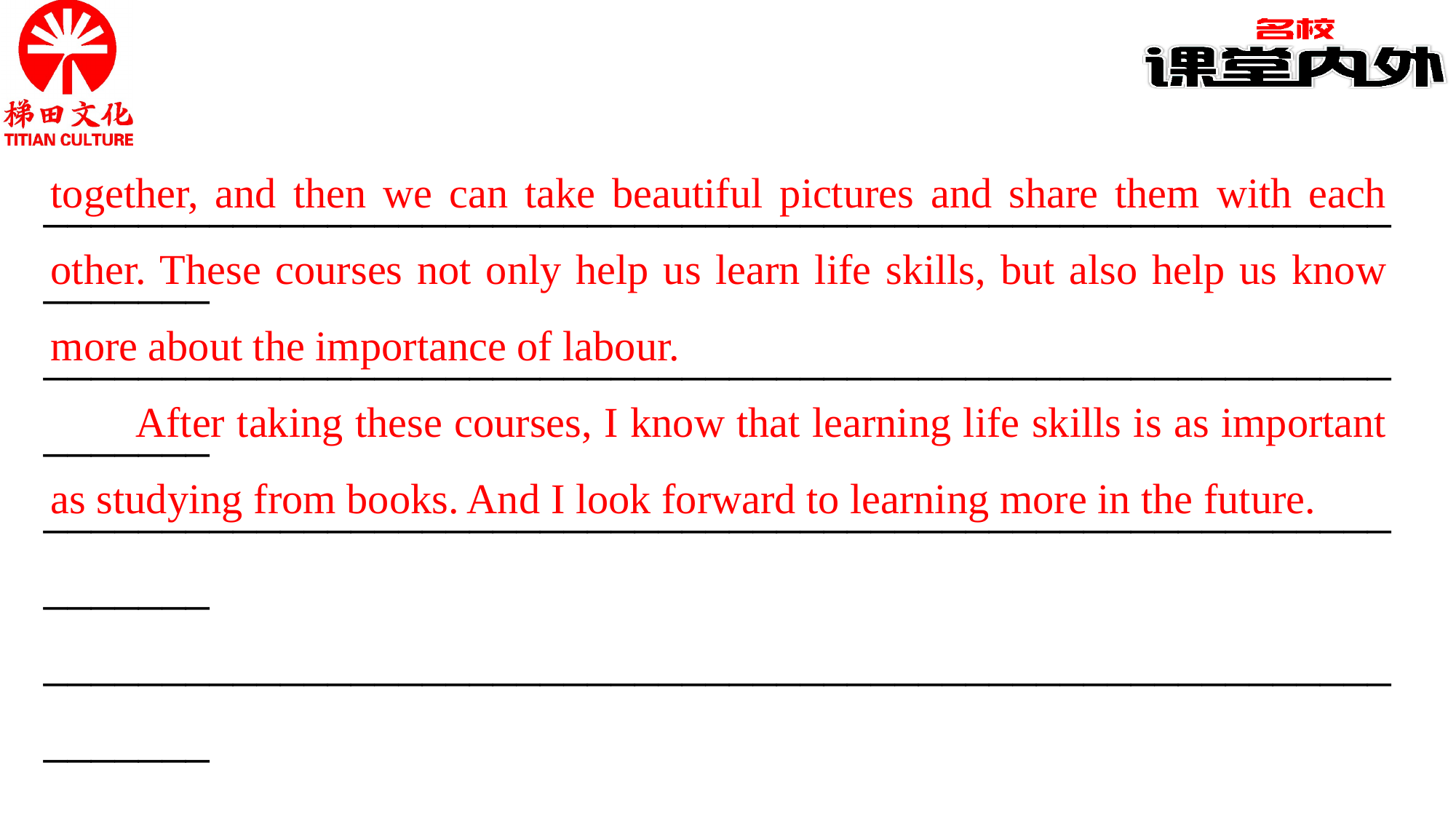

together, and then we can take beautiful pictures and share them with each other. These courses not only help us learn life skills, but also help us know more about the importance of labour.
After taking these courses, I know that learning life skills is as important as studying from books. And I look forward to learning more in the future.
________________________________________________________________
________________________________________________________________
________________________________________________________________
________________________________________________________________
________________________________________________________________